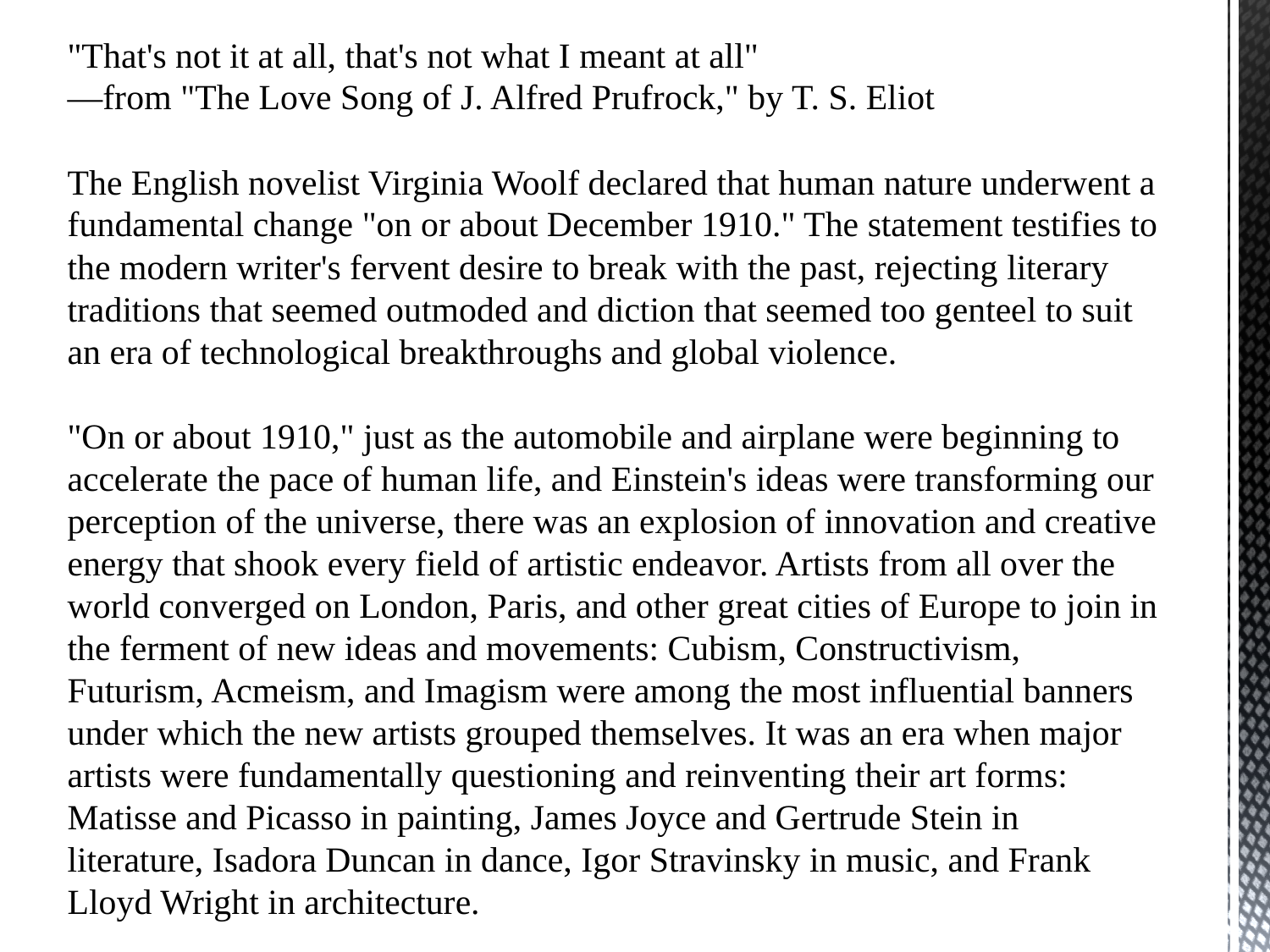

"That's not it at all, that's not what I meant at all"
—from "The Love Song of J. Alfred Prufrock," by T. S. Eliot

The English novelist Virginia Woolf declared that human nature underwent a fundamental change "on or about December 1910." The statement testifies to the modern writer's fervent desire to break with the past, rejecting literary traditions that seemed outmoded and diction that seemed too genteel to suit an era of technological breakthroughs and global violence.

"On or about 1910," just as the automobile and airplane were beginning to accelerate the pace of human life, and Einstein's ideas were transforming our perception of the universe, there was an explosion of innovation and creative energy that shook every field of artistic endeavor. Artists from all over the world converged on London, Paris, and other great cities of Europe to join in the ferment of new ideas and movements: Cubism, Constructivism, Futurism, Acmeism, and Imagism were among the most influential banners under which the new artists grouped themselves. It was an era when major artists were fundamentally questioning and reinventing their art forms: Matisse and Picasso in painting, James Joyce and Gertrude Stein in literature, Isadora Duncan in dance, Igor Stravinsky in music, and Frank Lloyd Wright in architecture.